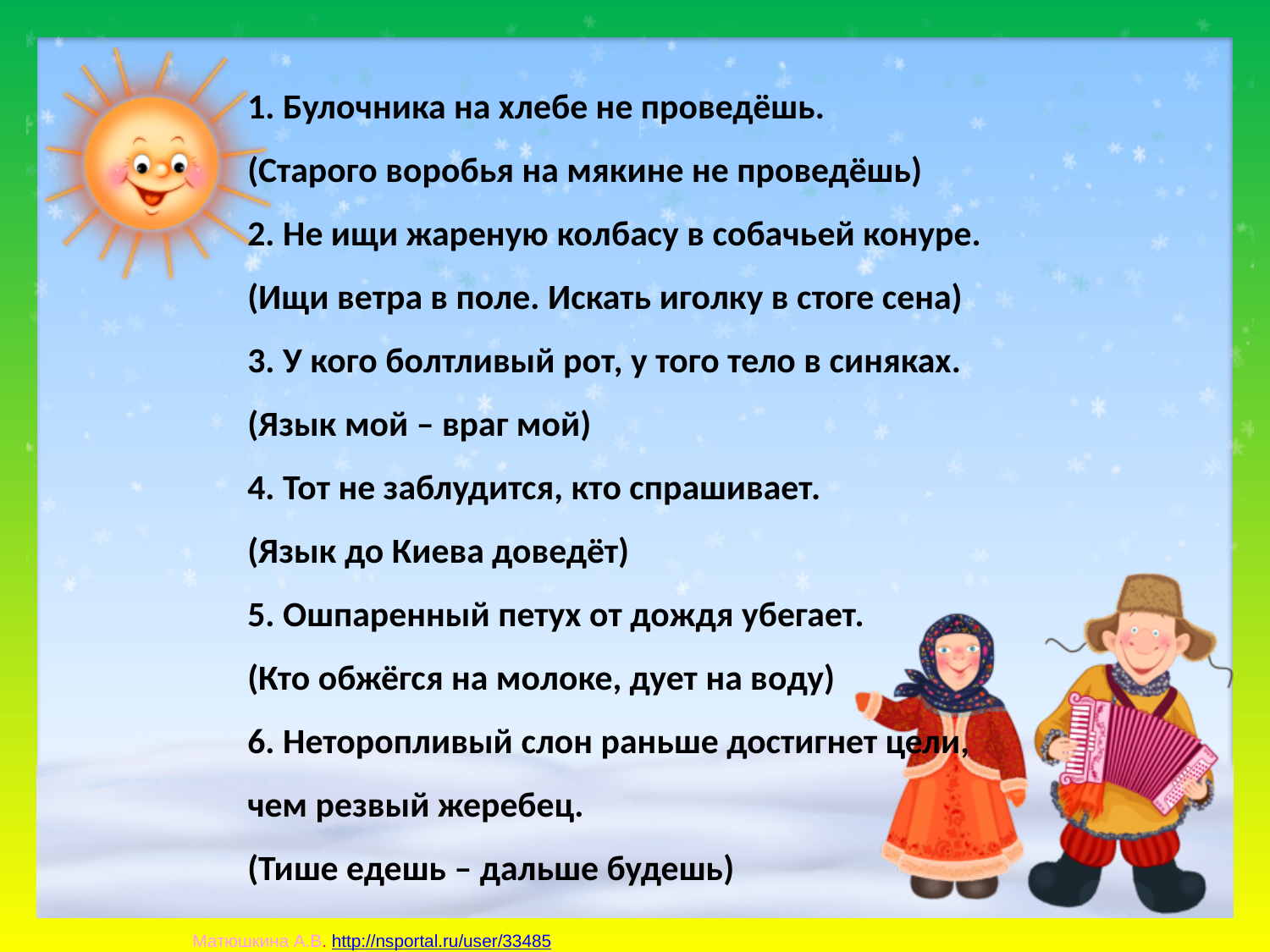

1. Булочника на хлебе не проведёшь.
(Старого воробья на мякине не проведёшь)
2. Не ищи жареную колбасу в собачьей конуре.
(Ищи ветра в поле. Искать иголку в стоге сена)
3. У кого болтливый рот, у того тело в синяках.
(Язык мой – враг мой)
4. Тот не заблудится, кто спрашивает.
(Язык до Киева доведёт)
5. Ошпаренный петух от дождя убегает.
(Кто обжёгся на молоке, дует на воду)
6. Неторопливый слон раньше достигнет цели, чем резвый жеребец.
(Тише едешь – дальше будешь)